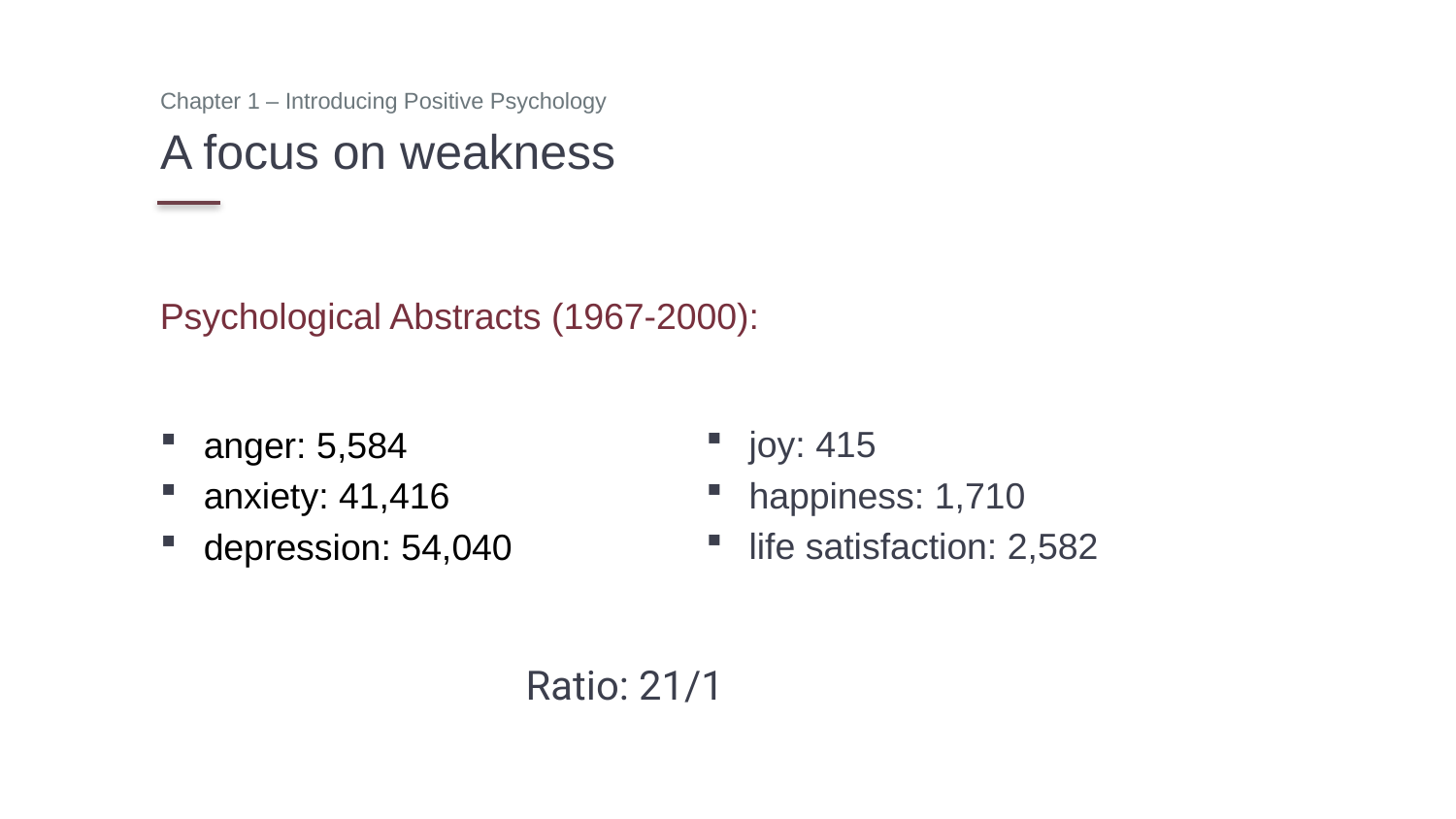

Chapter 1 – Introducing Positive Psychology
# A focus on weakness
Psychological Abstracts (1967-2000):
joy: 415
happiness: 1,710
life satisfaction: 2,582
anger: 5,584
anxiety: 41,416
depression: 54,040
Ratio: 21/1